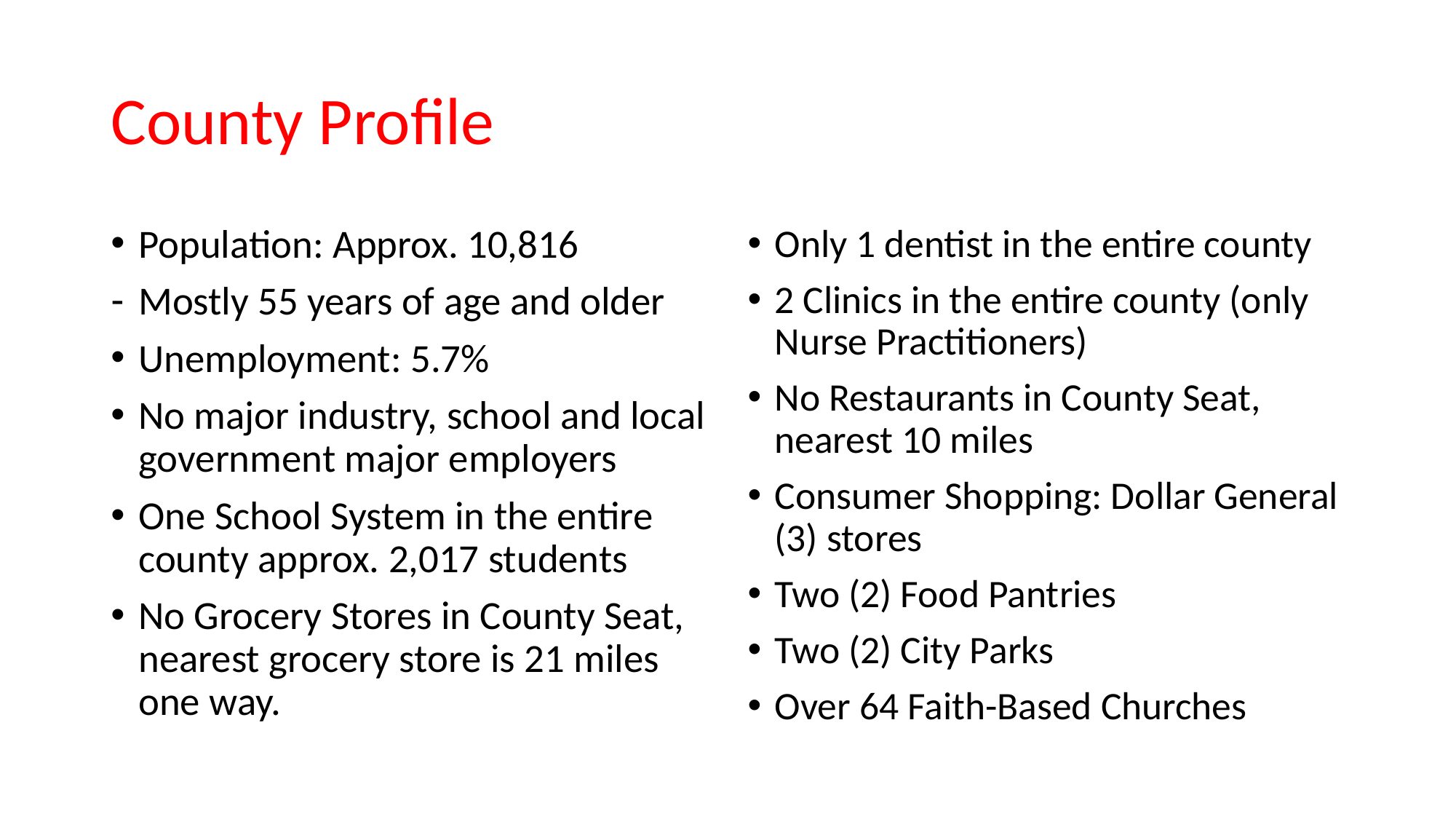

# County Profile
Population: Approx. 10,816
Mostly 55 years of age and older
Unemployment: 5.7%
No major industry, school and local government major employers
One School System in the entire county approx. 2,017 students
No Grocery Stores in County Seat, nearest grocery store is 21 miles one way.
Only 1 dentist in the entire county
2 Clinics in the entire county (only Nurse Practitioners)
No Restaurants in County Seat, nearest 10 miles
Consumer Shopping: Dollar General (3) stores
Two (2) Food Pantries
Two (2) City Parks
Over 64 Faith-Based Churches